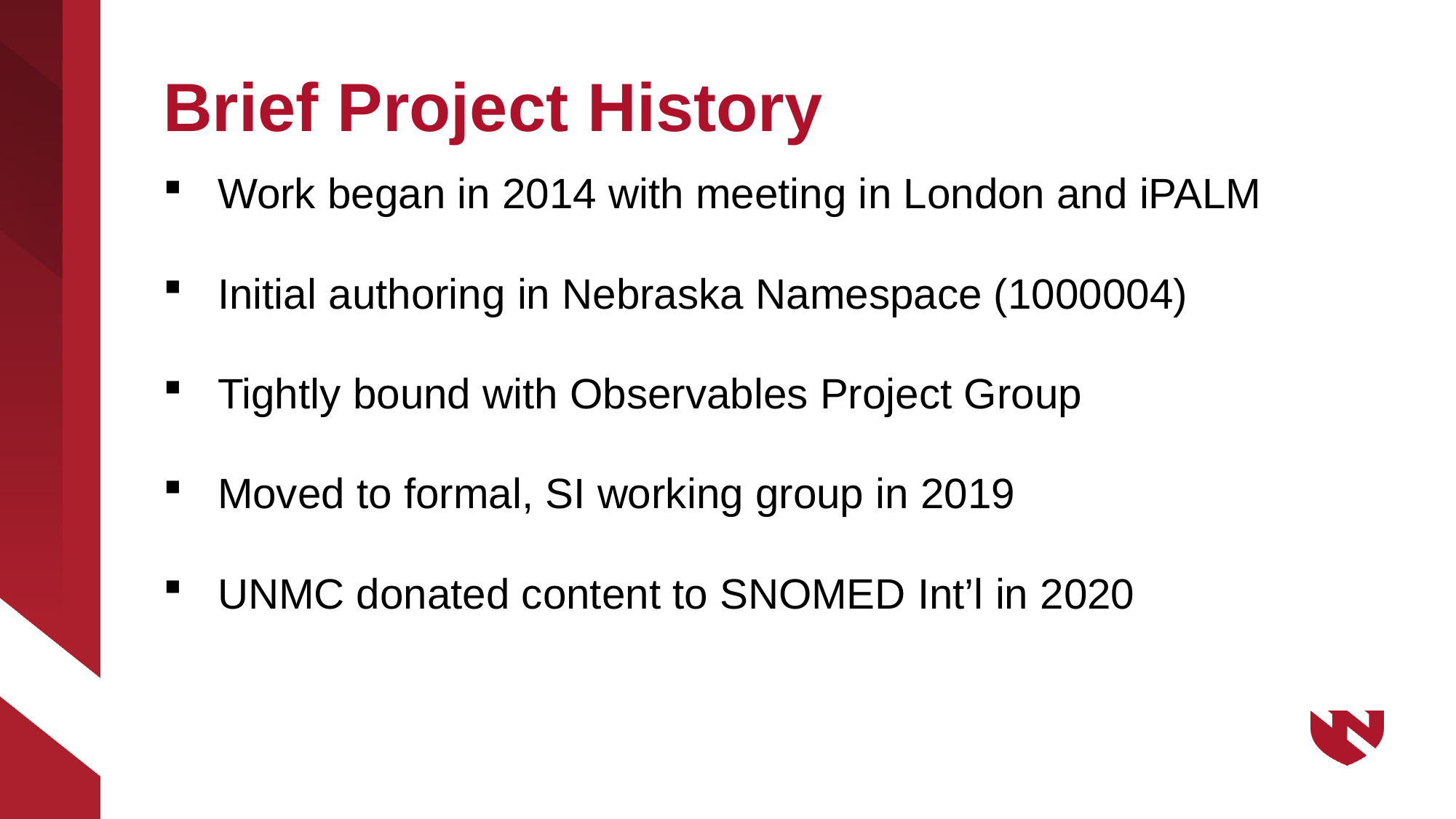

# Brief Project History
Work began in 2014 with meeting in London and iPALM
Initial authoring in Nebraska Namespace (1000004)
Tightly bound with Observables Project Group
Moved to formal, SI working group in 2019
UNMC donated content to SNOMED Int’l in 2020